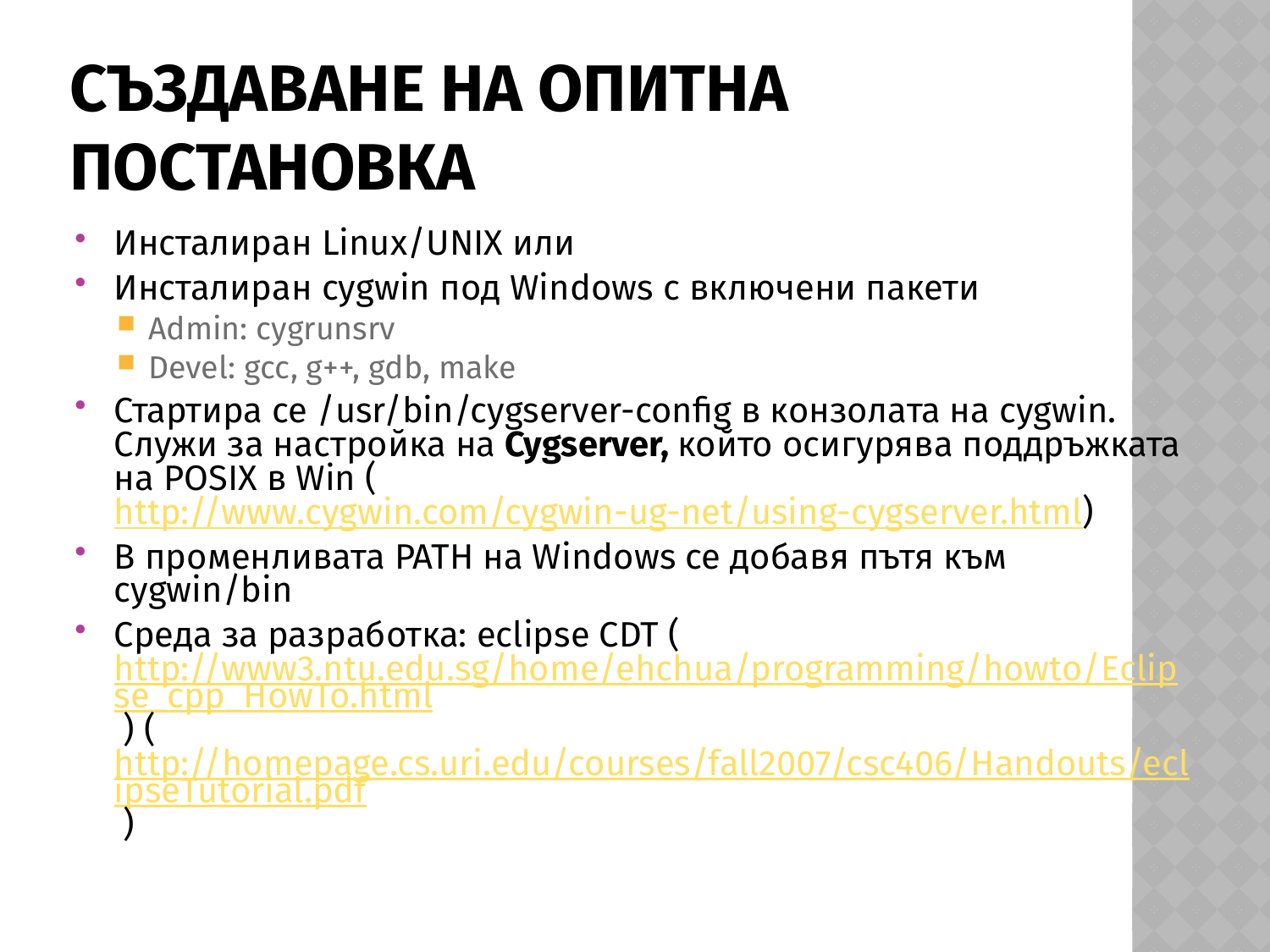

# Създаване на опитна постановка
Инсталиран Linux/UNIX или
Инсталиран cygwin под Windows с включени пакети
Admin: cygrunsrv
Devel: gcc, g++, gdb, make
Стартира се /usr/bin/cygserver-config в конзолата на cygwin. Служи за настройка на Cygserver, който осигурява поддръжката на POSIX в Win (http://www.cygwin.com/cygwin-ug-net/using-cygserver.html)
В променливата PATH на Windows се добавя пътя към cygwin/bin
Среда за разработка: eclipse CDT (http://www3.ntu.edu.sg/home/ehchua/programming/howto/Eclipse_cpp_HowTo.html ) (http://homepage.cs.uri.edu/courses/fall2007/csc406/Handouts/eclipseTutorial.pdf )